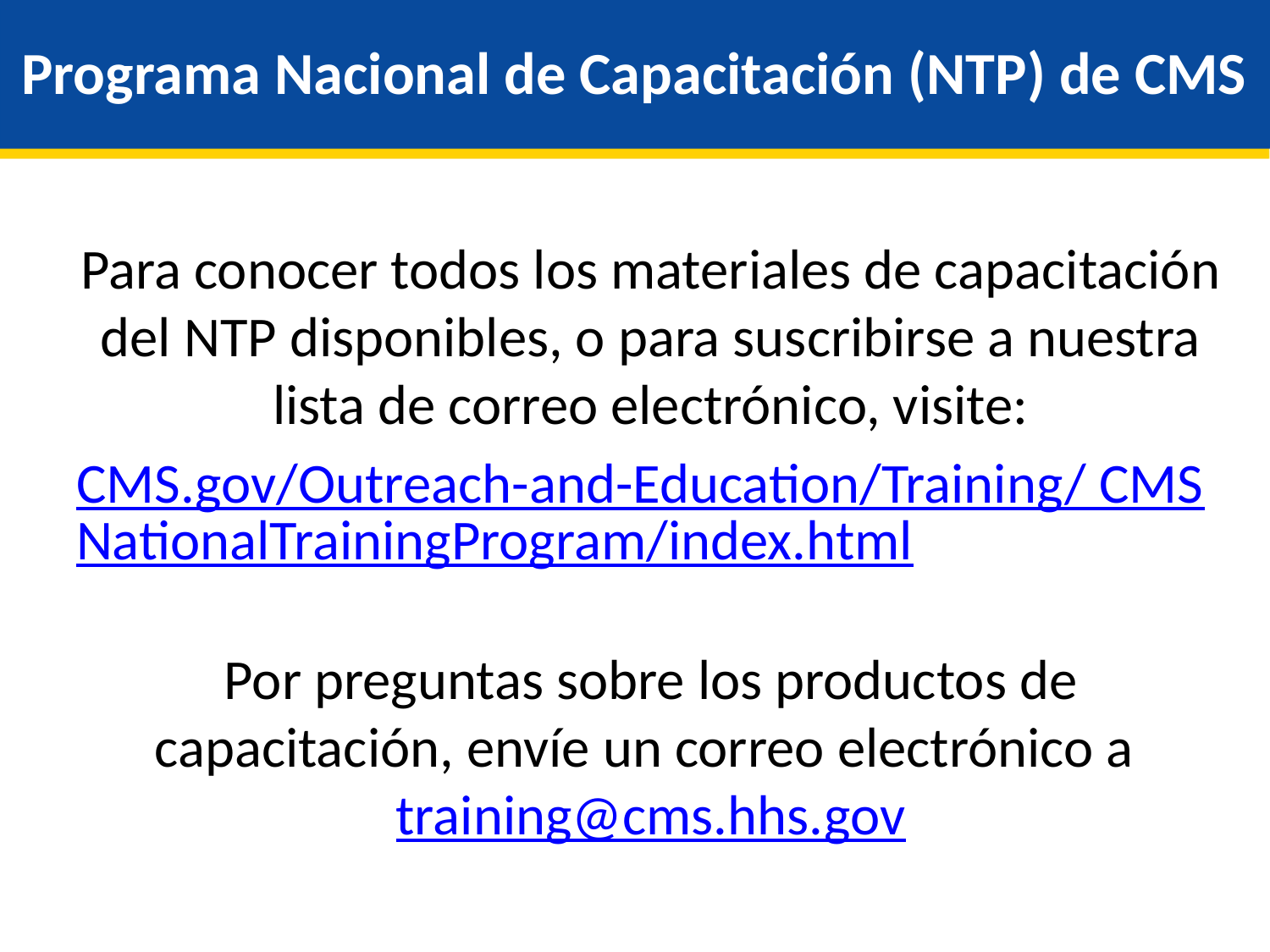

# Programa Nacional de Capacitación (NTP) de CMS

Para conocer todos los materiales de capacitación del NTP disponibles, o para suscribirse a nuestra lista de correo electrónico, visite:
CMS.gov/Outreach-and-Education/Training/ CMSNationalTrainingProgram/index.html

Por preguntas sobre los productos de capacitación, envíe un correo electrónico a training@cms.hhs.gov